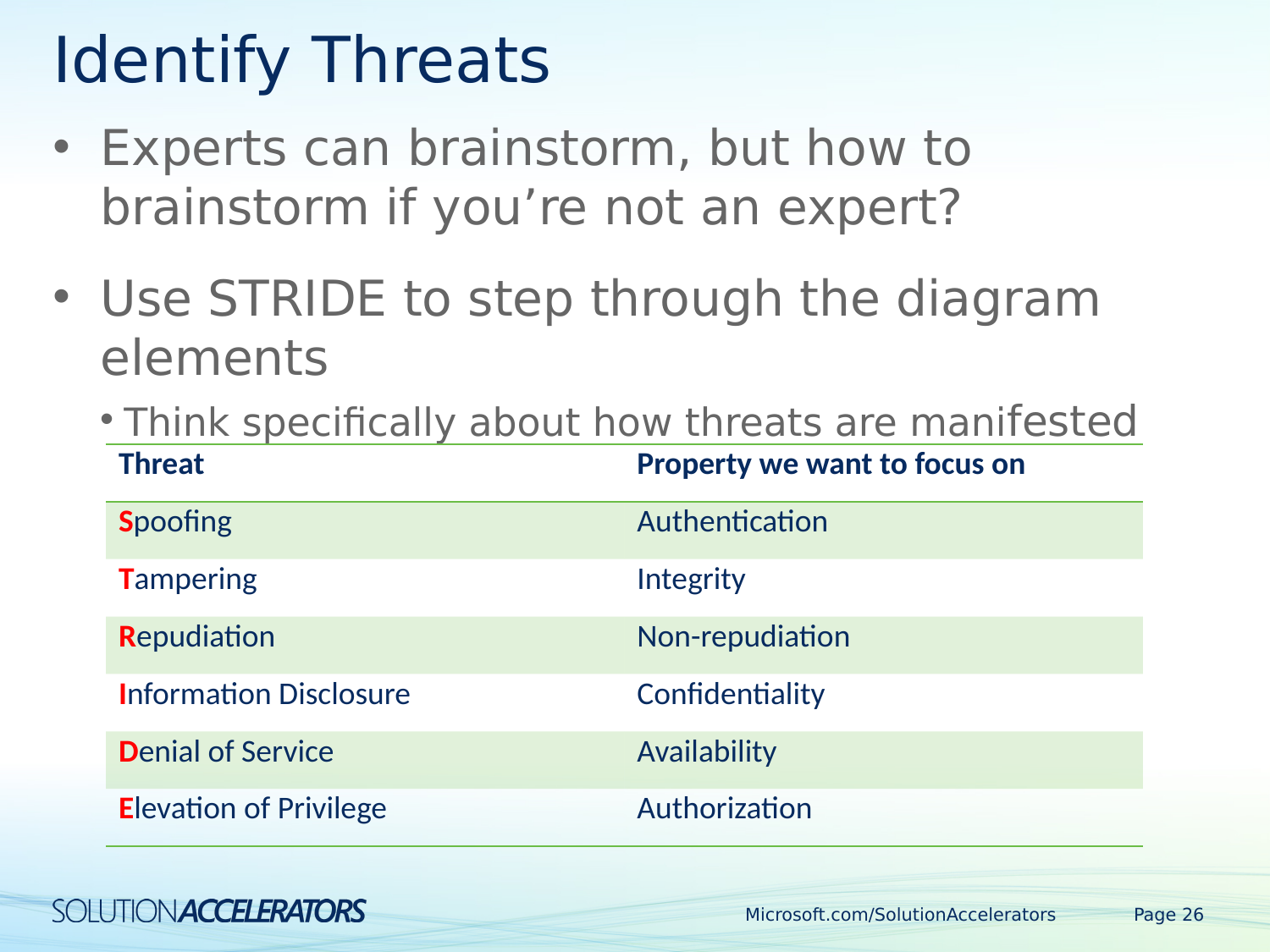

# Identify Threats
Experts can brainstorm, but how to brainstorm if you’re not an expert?
Use STRIDE to step through the diagram elements
Think specifically about how threats are manifested

| Threat | Property we want to focus on |
| --- | --- |
| Spoofing | Authentication |
| Tampering | Integrity |
| Repudiation | Non-repudiation |
| Information Disclosure | Confidentiality |
| Denial of Service | Availability |
| Elevation of Privilege | Authorization |
Microsoft.com/SolutionAccelerators
Page 26